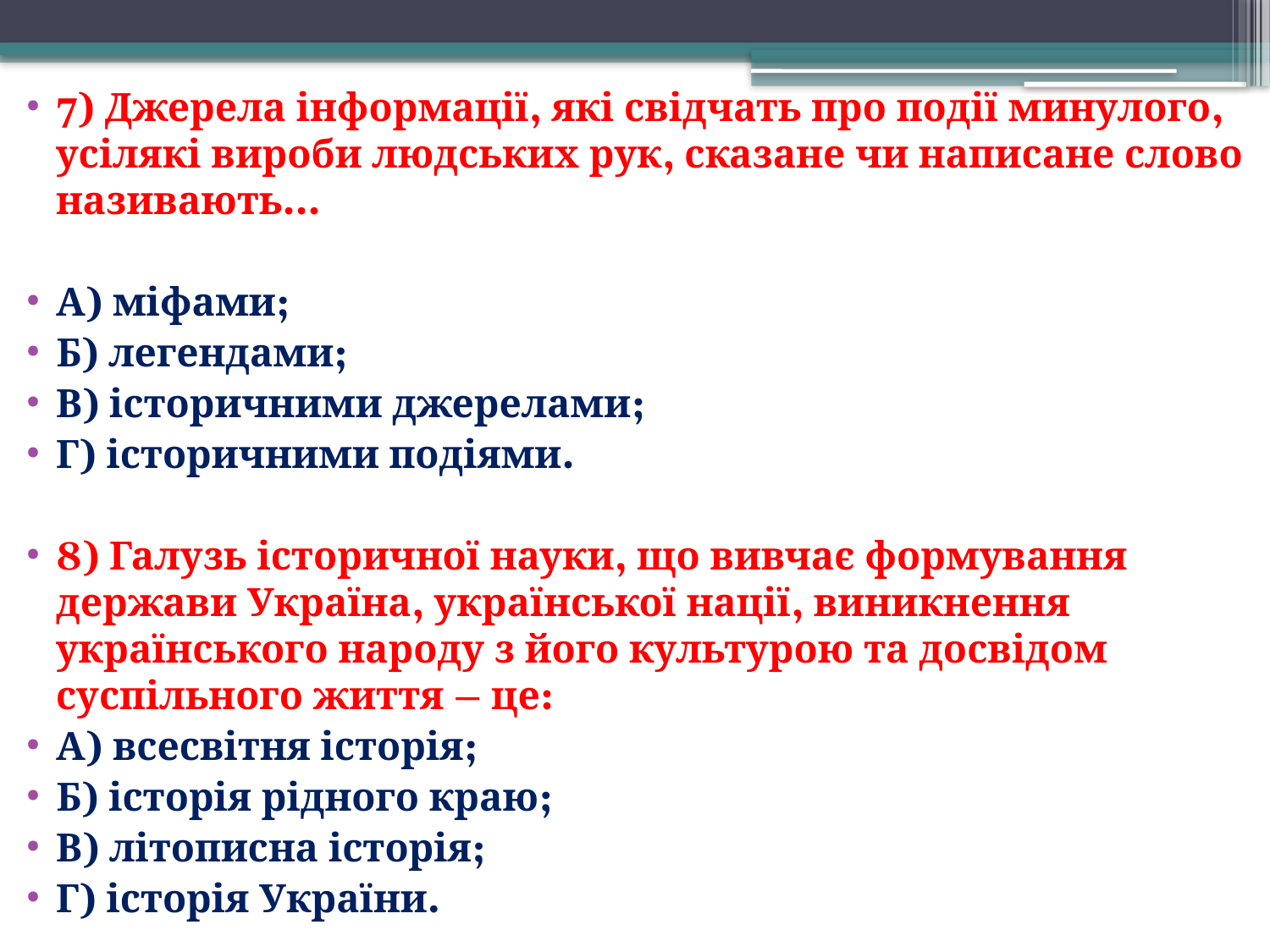

7) Джерела інформації, які свідчать про події минулого, усілякі вироби людських рук, сказане чи написане слово називають...

А) міфами;
Б) легендами;
В) історичними джерелами;
Г) історичними подіями.

8) Галузь історичної науки, що вивчає формування держави Україна, української нації, виникнення українського народу з його культурою та досвідом суспільного життя – це:
А) всесвітня історія;
Б) історія рідного краю;
В) літописна історія;
Г) історія України.